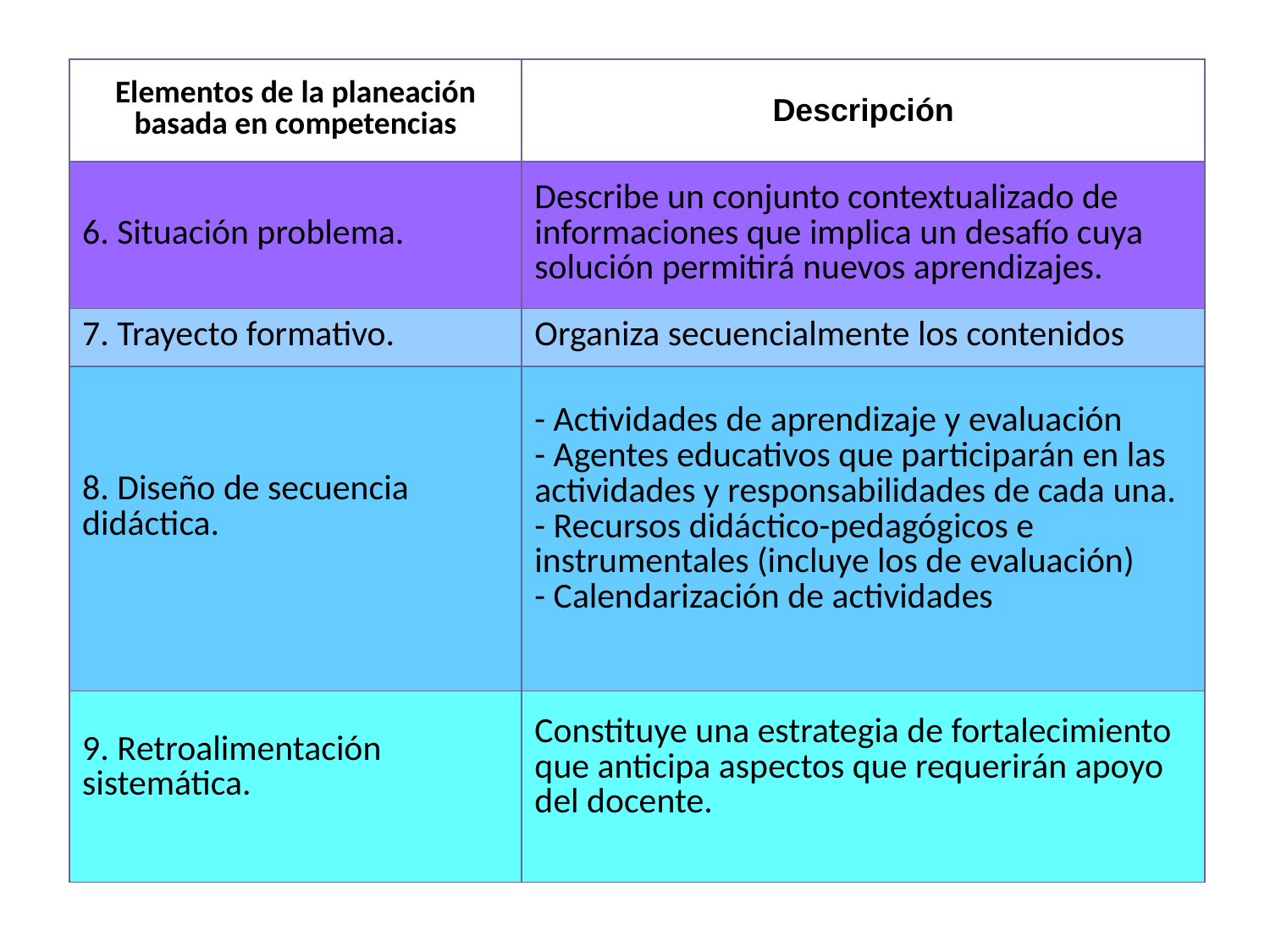

| Elementos de la planeación basada en competencias | Descripción |
| --- | --- |
| 6. Situación problema. | Describe un conjunto contextualizado de informaciones que implica un desafío cuya solución permitirá nuevos aprendizajes. |
| 7. Trayecto formativo. | Organiza secuencialmente los contenidos |
| 8. Diseño de secuencia didáctica. | - Actividades de aprendizaje y evaluación - Agentes educativos que participarán en las actividades y responsabilidades de cada una. - Recursos didáctico-pedagógicos e instrumentales (incluye los de evaluación) - Calendarización de actividades |
| 9. Retroalimentación sistemática. | Constituye una estrategia de fortalecimiento que anticipa aspectos que requerirán apoyo del docente. |